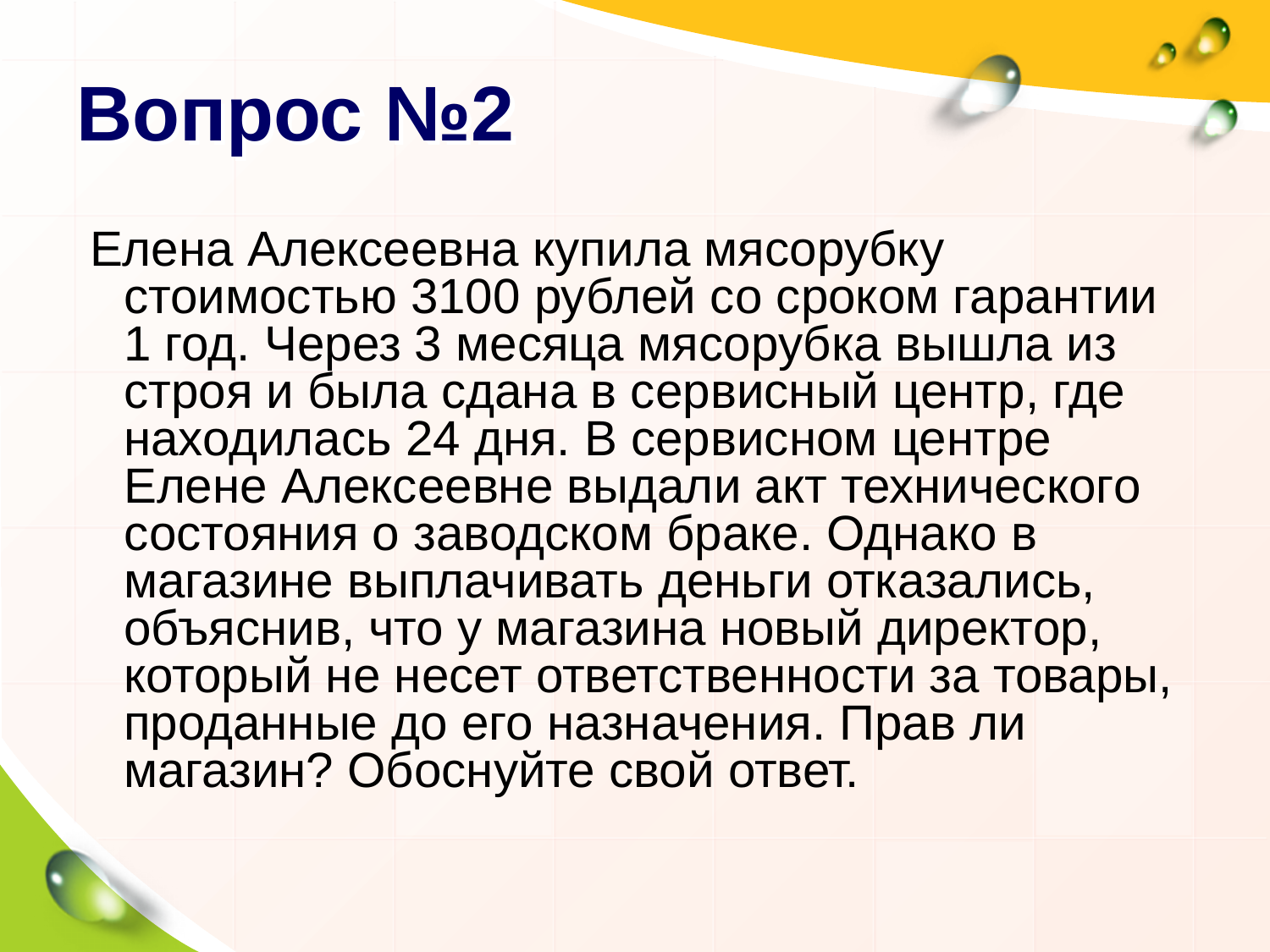

# Вопрос №2
 Елена Алексеевна купила мясорубку стоимостью 3100 рублей со сроком гарантии 1 год. Через 3 месяца мясорубка вышла из строя и была сдана в сервисный центр, где находилась 24 дня. В сервисном центре Елене Алексеевне выдали акт технического состояния о заводском браке. Однако в магазине выплачивать деньги отказались, объяснив, что у магазина новый директор, который не несет ответственности за товары, проданные до его назначения. Прав ли магазин? Обоснуйте свой ответ.